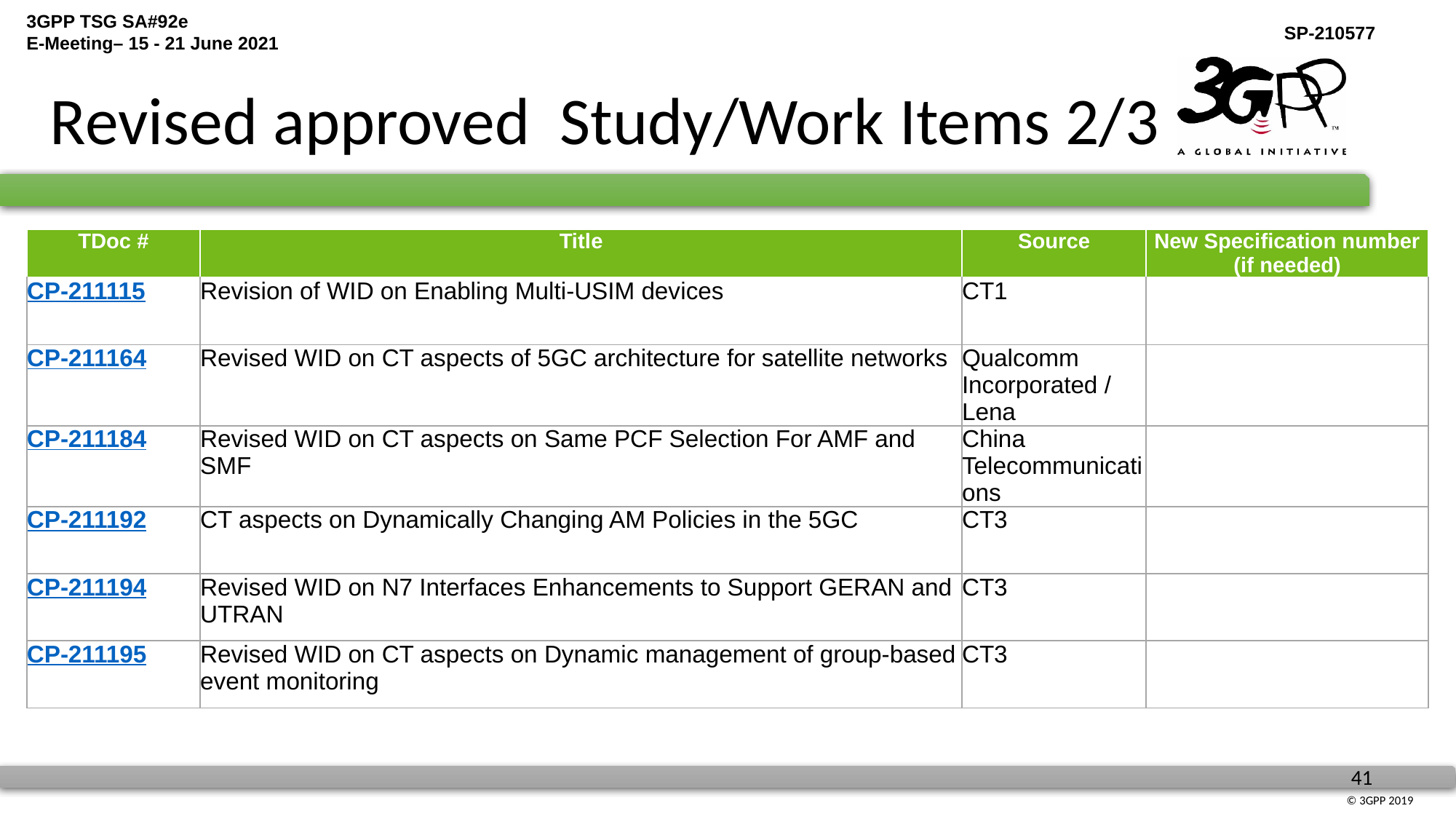

# Revised approved  Study/Work Items 2/3
| TDoc # | Title | Source | New Specification number (if needed) |
| --- | --- | --- | --- |
| CP-211115 | Revision of WID on Enabling Multi-USIM devices | CT1 |  |
| CP-211164 | Revised WID on CT aspects of 5GC architecture for satellite networks | Qualcomm Incorporated / Lena |  |
| CP-211184 | Revised WID on CT aspects on Same PCF Selection For AMF and SMF | China Telecommunications |  |
| CP-211192 | CT aspects on Dynamically Changing AM Policies in the 5GC | CT3 |  |
| CP-211194 | Revised WID on N7 Interfaces Enhancements to Support GERAN and UTRAN | CT3 |  |
| CP-211195 | Revised WID on CT aspects on Dynamic management of group-based event monitoring | CT3 |  |